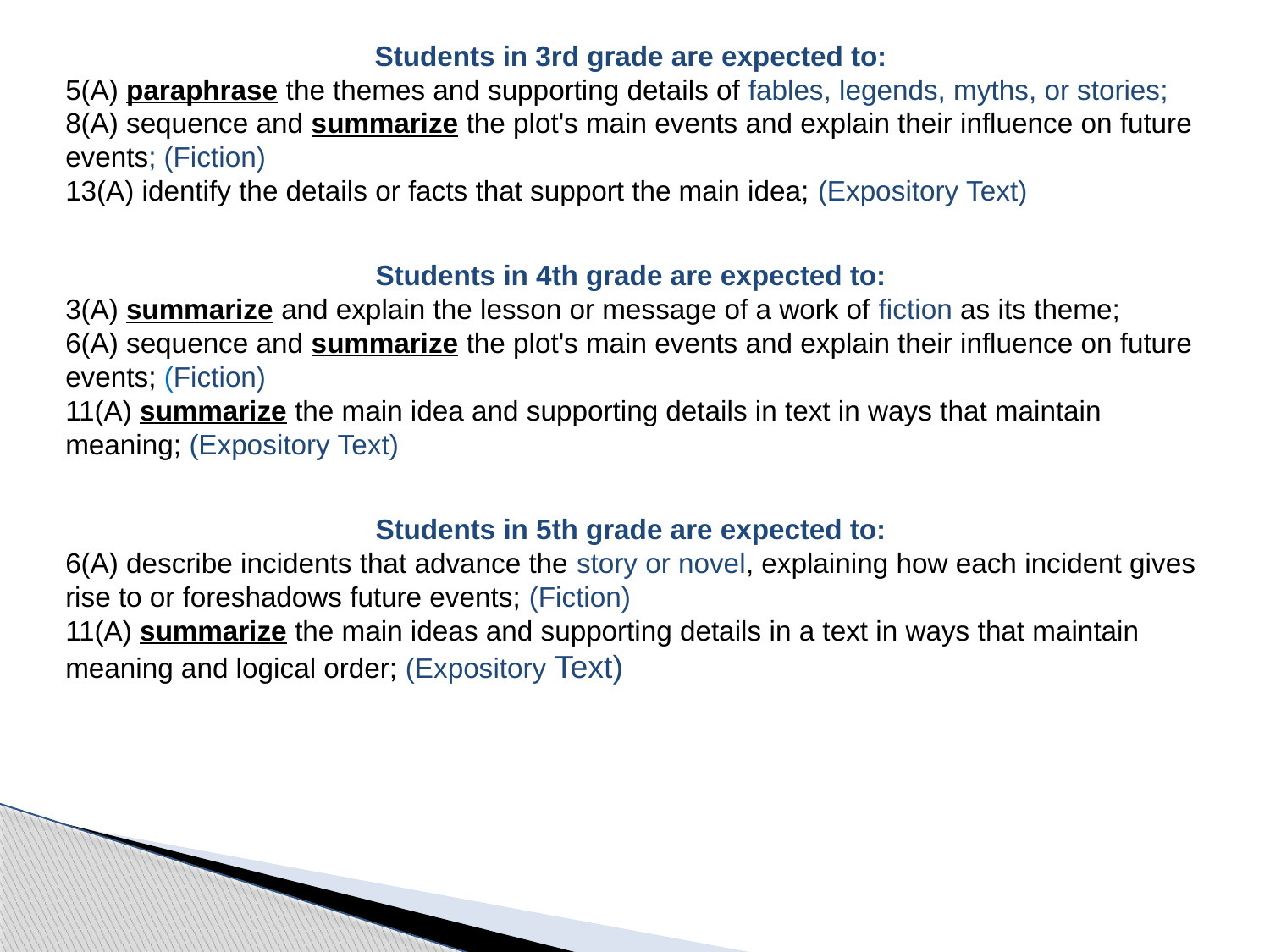

Students in 3rd grade are expected to:
5(A) paraphrase the themes and supporting details of fables, legends, myths, or stories;
8(A) sequence and summarize the plot's main events and explain their influence on future events; (Fiction)
13(A) identify the details or facts that support the main idea; (Expository Text)

Students in 4th grade are expected to:
3(A) summarize and explain the lesson or message of a work of fiction as its theme;
6(A) sequence and summarize the plot's main events and explain their influence on future events; (Fiction)
11(A) summarize the main idea and supporting details in text in ways that maintain meaning; (Expository Text)

Students in 5th grade are expected to:
6(A) describe incidents that advance the story or novel, explaining how each incident gives rise to or foreshadows future events; (Fiction)
11(A) summarize the main ideas and supporting details in a text in ways that maintain meaning and logical order; (Expository Text)